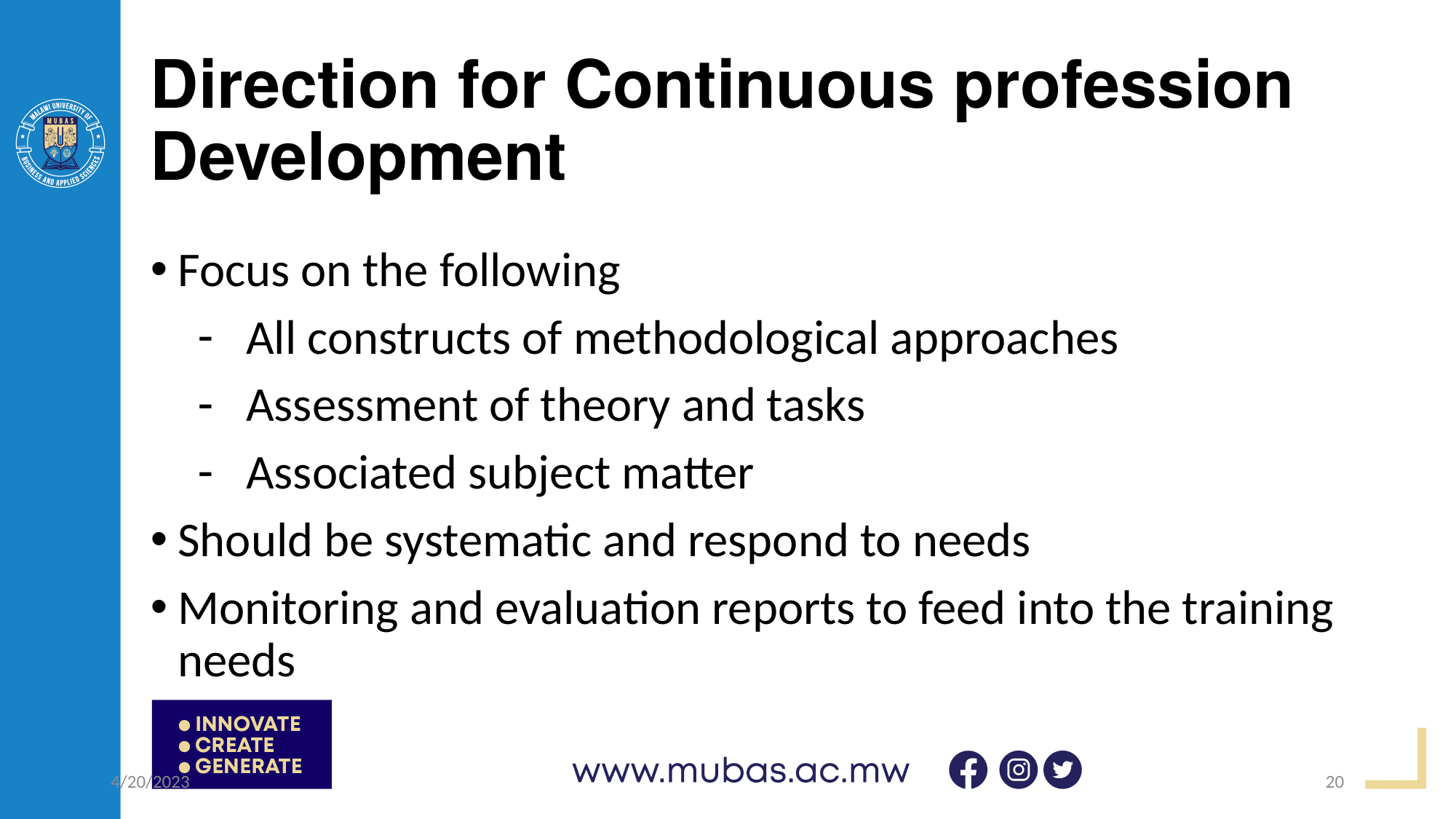

# Direction for Continuous profession Development
Focus on the following
All constructs of methodological approaches
Assessment of theory and tasks
Associated subject matter
Should be systematic and respond to needs
Monitoring and evaluation reports to feed into the training needs
4/20/2023
20